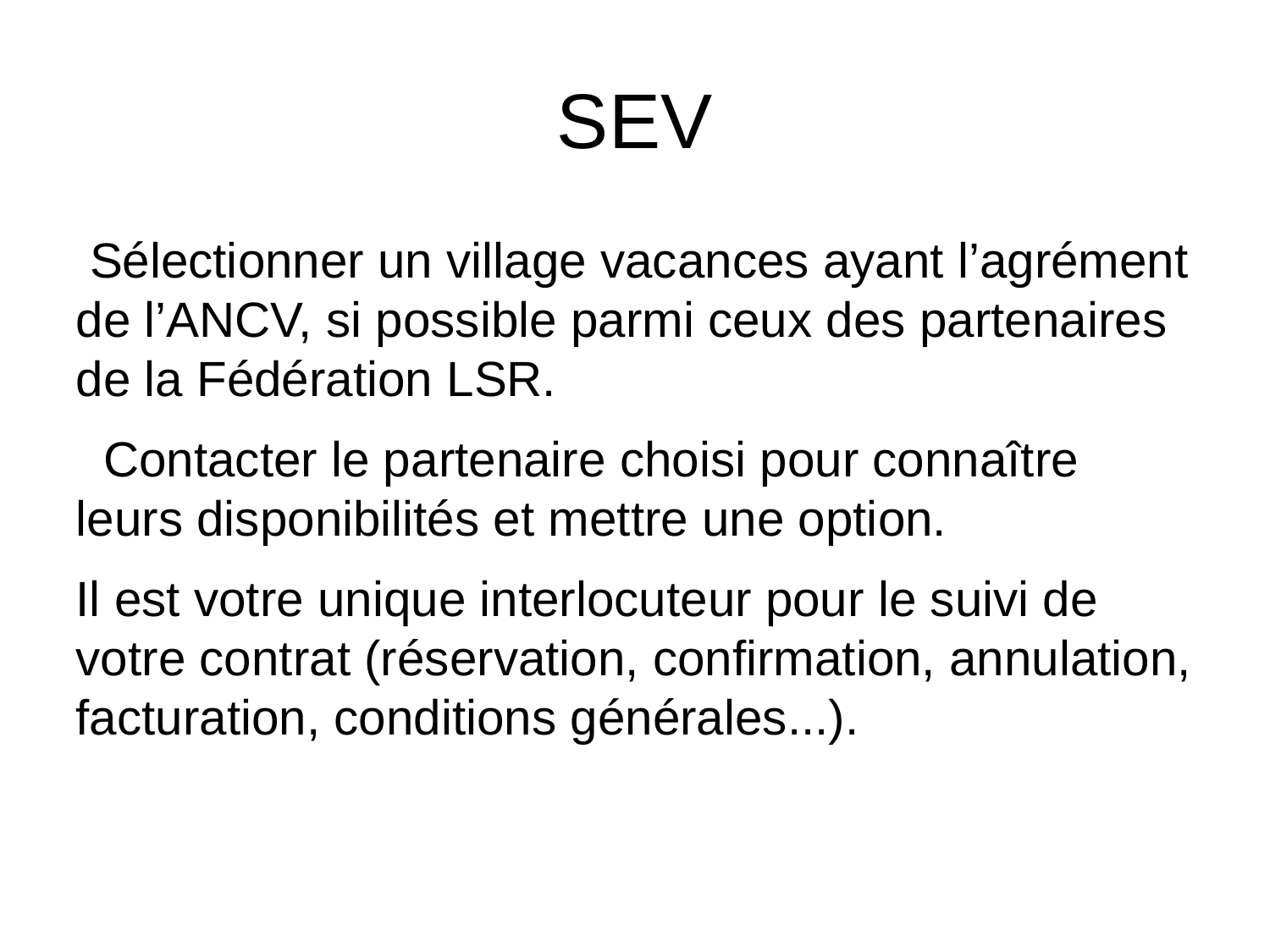

# SEV
 Sélectionner un village vacances ayant l’agrément de l’ANCV, si possible parmi ceux des partenaires de la Fédération LSR.
  Contacter le partenaire choisi pour connaître leurs disponibilités et mettre une option.
Il est votre unique interlocuteur pour le suivi de votre contrat (réservation, confirmation, annulation, facturation, conditions générales...).